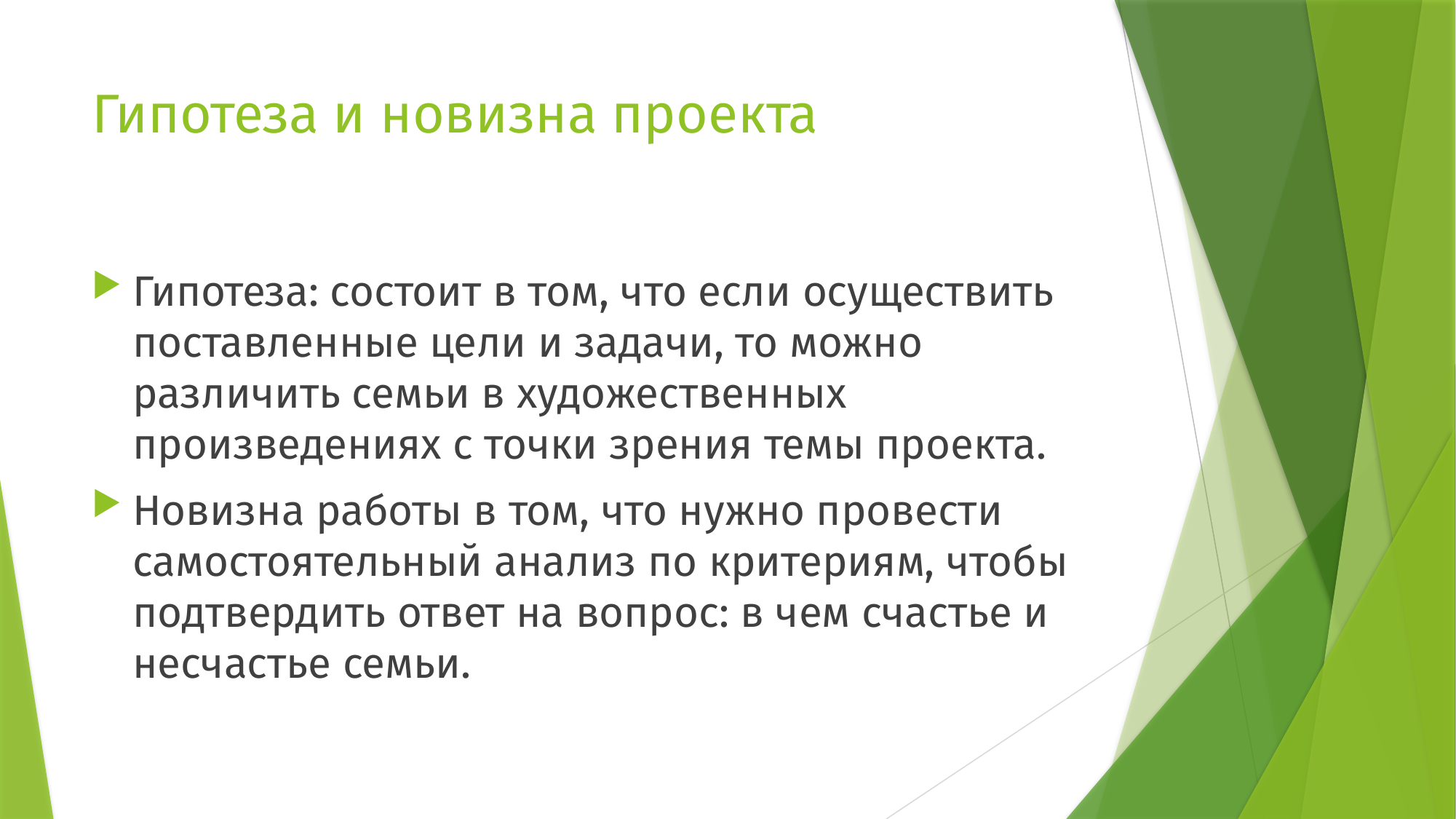

# Гипотеза и новизна проекта
Гипотеза: состоит в том, что если осуществить поставленные цели и задачи, то можно различить семьи в художественных произведениях с точки зрения темы проекта.
Новизна работы в том, что нужно провести самостоятельный анализ по критериям, чтобы подтвердить ответ на вопрос: в чем счастье и несчастье семьи.